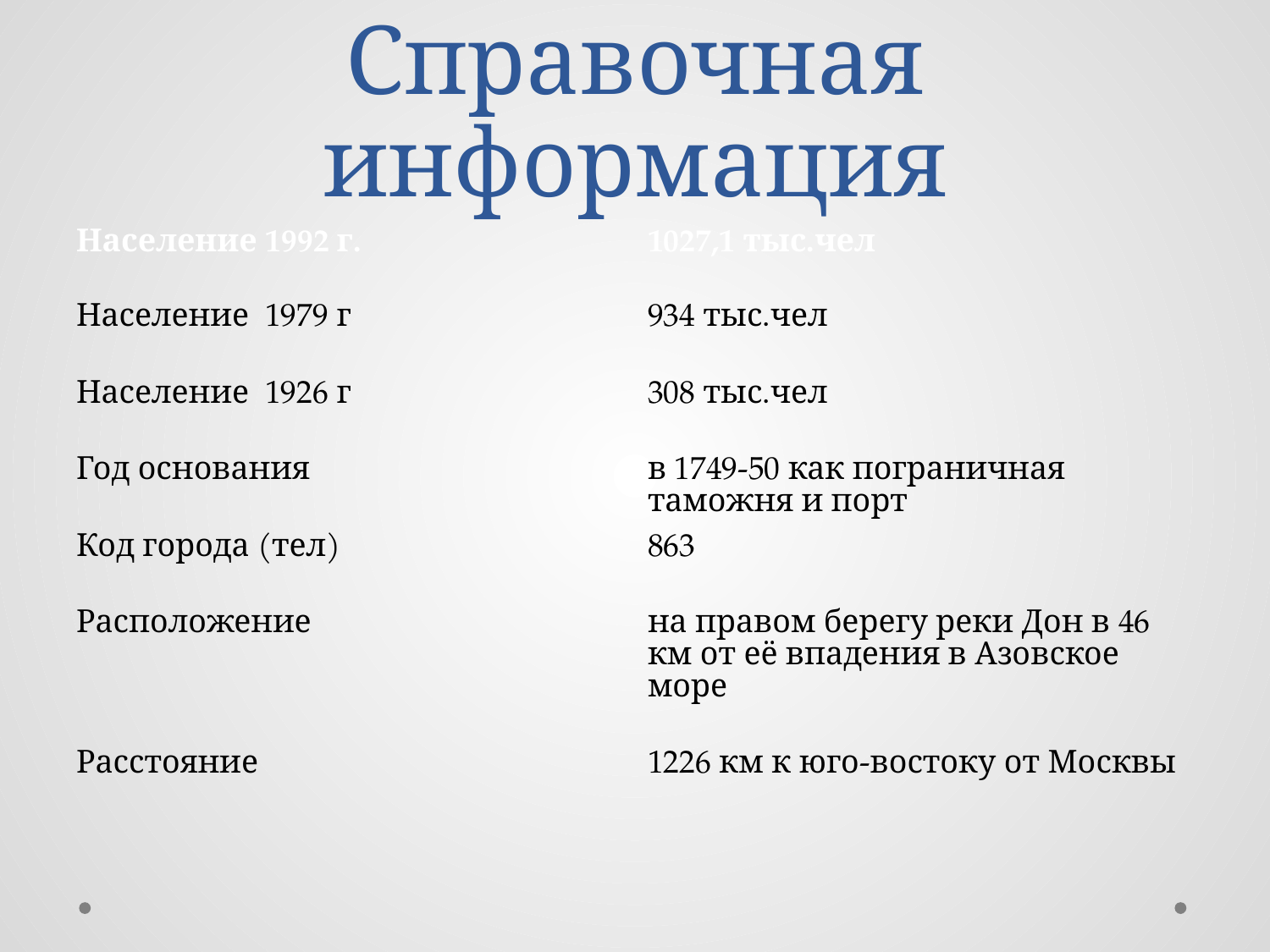

# Справочная информация
| Население 1992 г. | 1027,1 тыс.чел |
| --- | --- |
| Население 1979 г | 934 тыс.чел |
| Население 1926 г | 308 тыс.чел |
| Год основания | в 1749-50 как пограничная таможня и порт |
| Код города (тел) | 863 |
| Расположение | на правом берегу реки Дон в 46 км от её впадения в Азовское море |
| Расстояние | 1226 км к юго-востоку от Москвы |